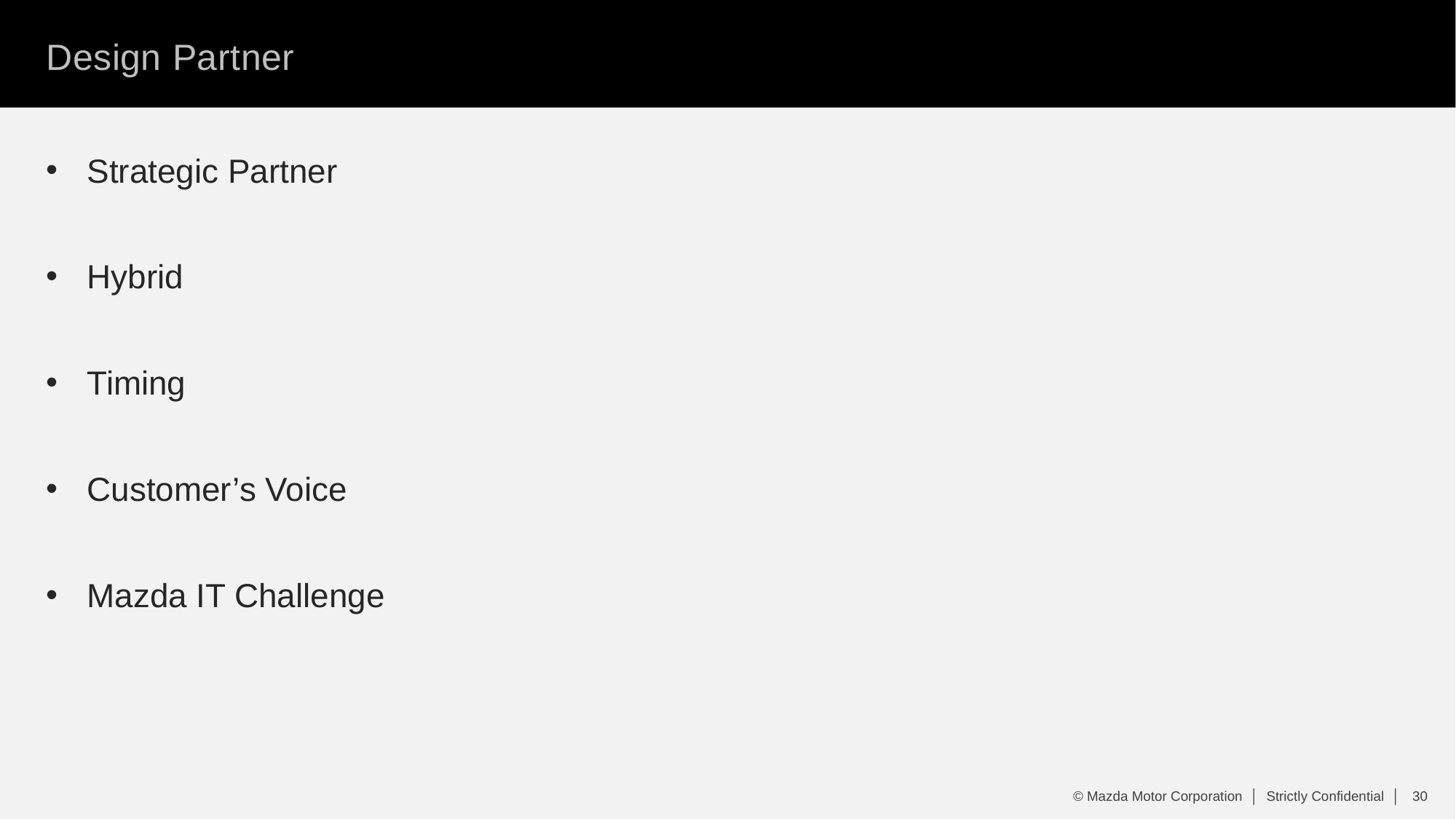

Design Partner
Strategic Partner

Hybrid

Timing

Customer’s Voice

Mazda IT Challenge
 © Mazda Motor Corporation  │  Strictly Confidential  │
30